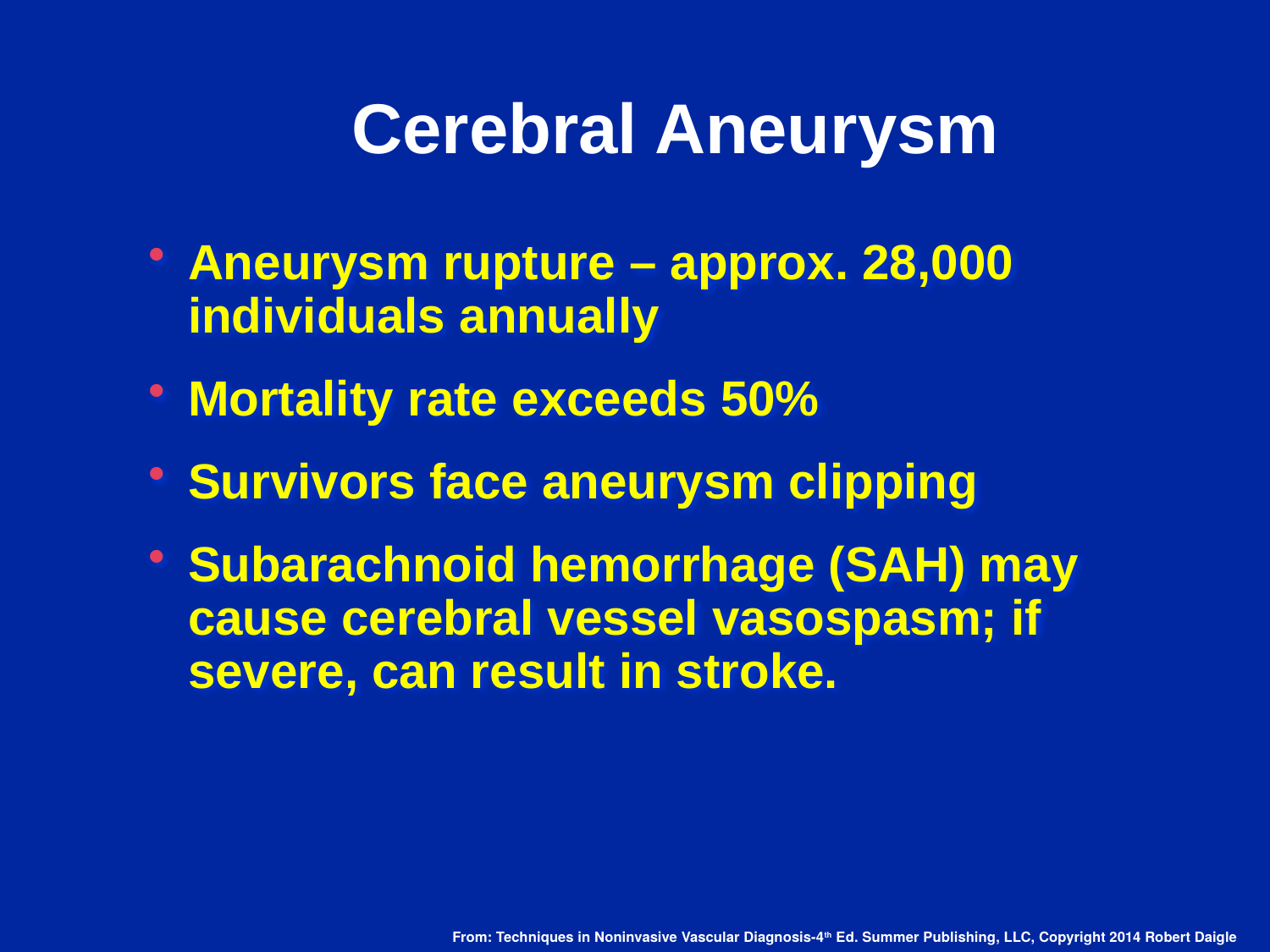

# Cerebral Aneurysm
Aneurysm rupture – approx. 28,000 individuals annually
Mortality rate exceeds 50%
Survivors face aneurysm clipping
Subarachnoid hemorrhage (SAH) may cause cerebral vessel vasospasm; if severe, can result in stroke.